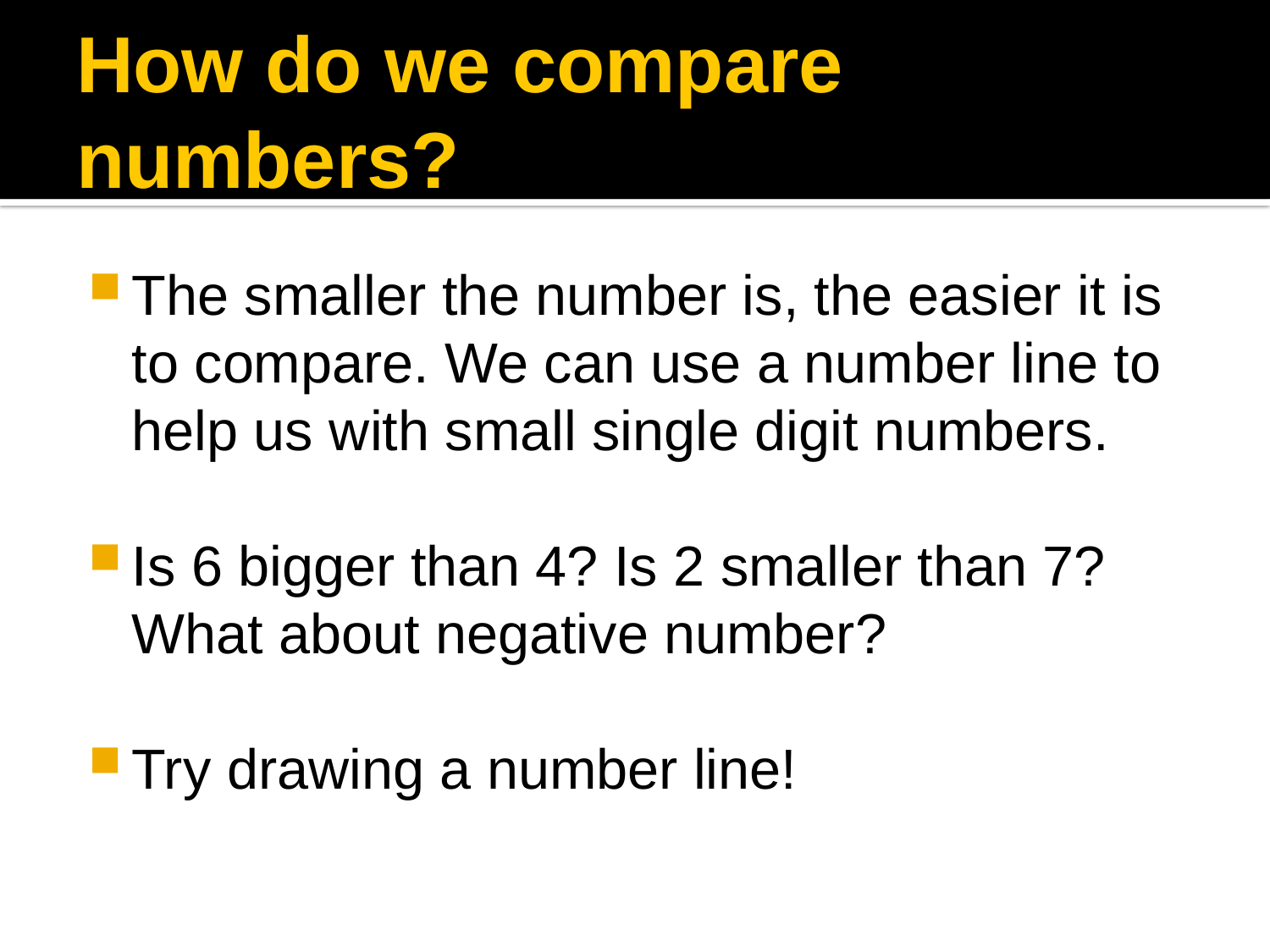

# How do we compare numbers?
The smaller the number is, the easier it is to compare. We can use a number line to help us with small single digit numbers.

Is 6 bigger than 4? Is 2 smaller than 7? What about negative number?

Try drawing a number line!